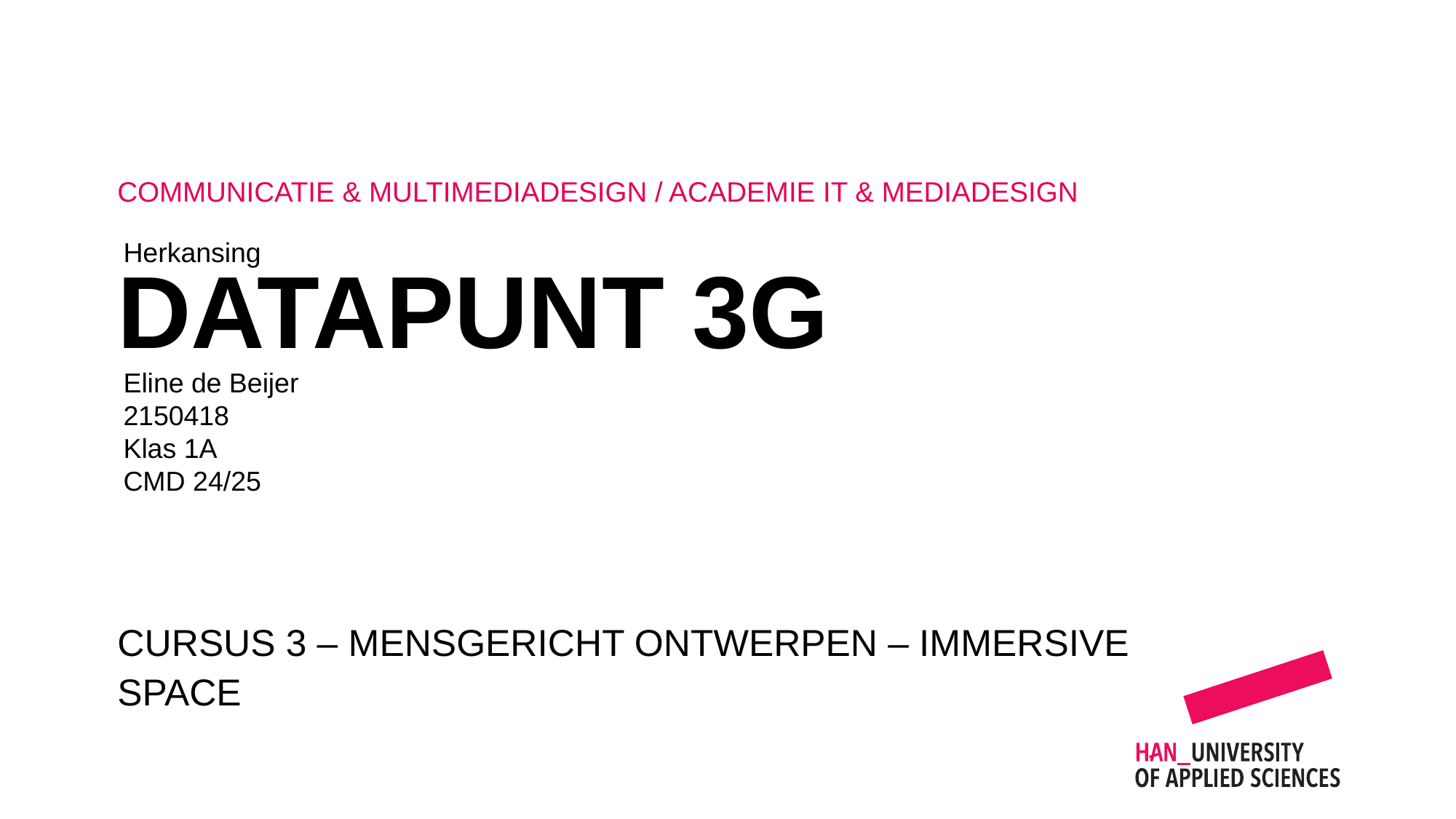

Communicatie & multimediadesign / Academie IT & Mediadesign
Herkansing
Datapunt 3G
Eline de Beijer
2150418
Klas 1A
CMD 24/25
Cursus 3 – MENSGERICHT ONTWERPEN – Immersive space